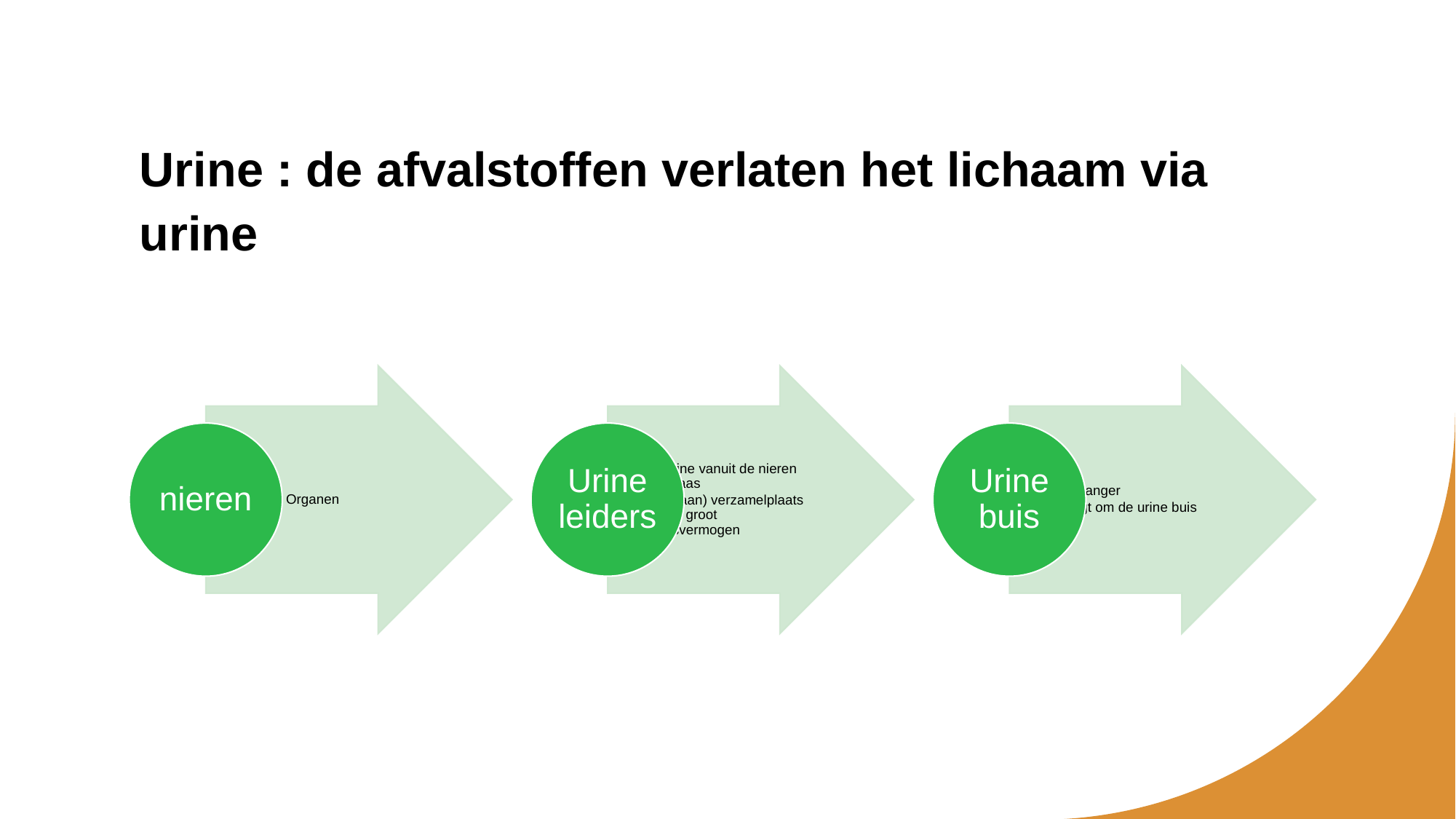

# Urine : de afvalstoffen verlaten het lichaam via urine
Organen
nieren
Voeren urine vanuit de nieren naar de blaas
Blaas (orgaan) verzamelplaats voor urine, groot uitzettingsvermogen
Urine leiders
Bij man is langer
Prostaat ligt om de urine buis
Urine buis